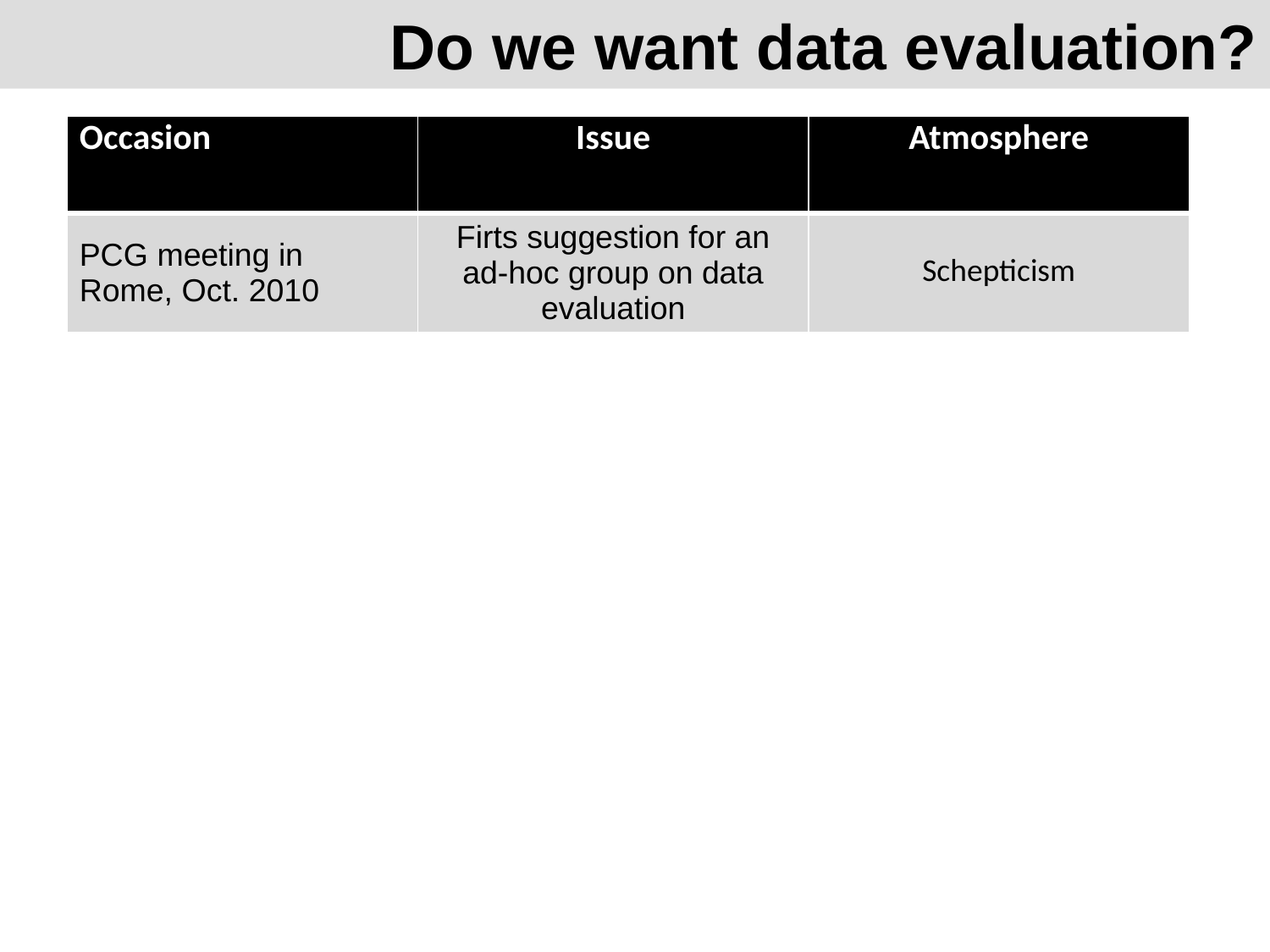

Do we want data evaluation?
| Occasion | Issue | Atmosphere |
| --- | --- | --- |
| PCG meeting in Rome, Oct. 2010 | Firts suggestion for an ad-hoc group on data evaluation | Schepticism |